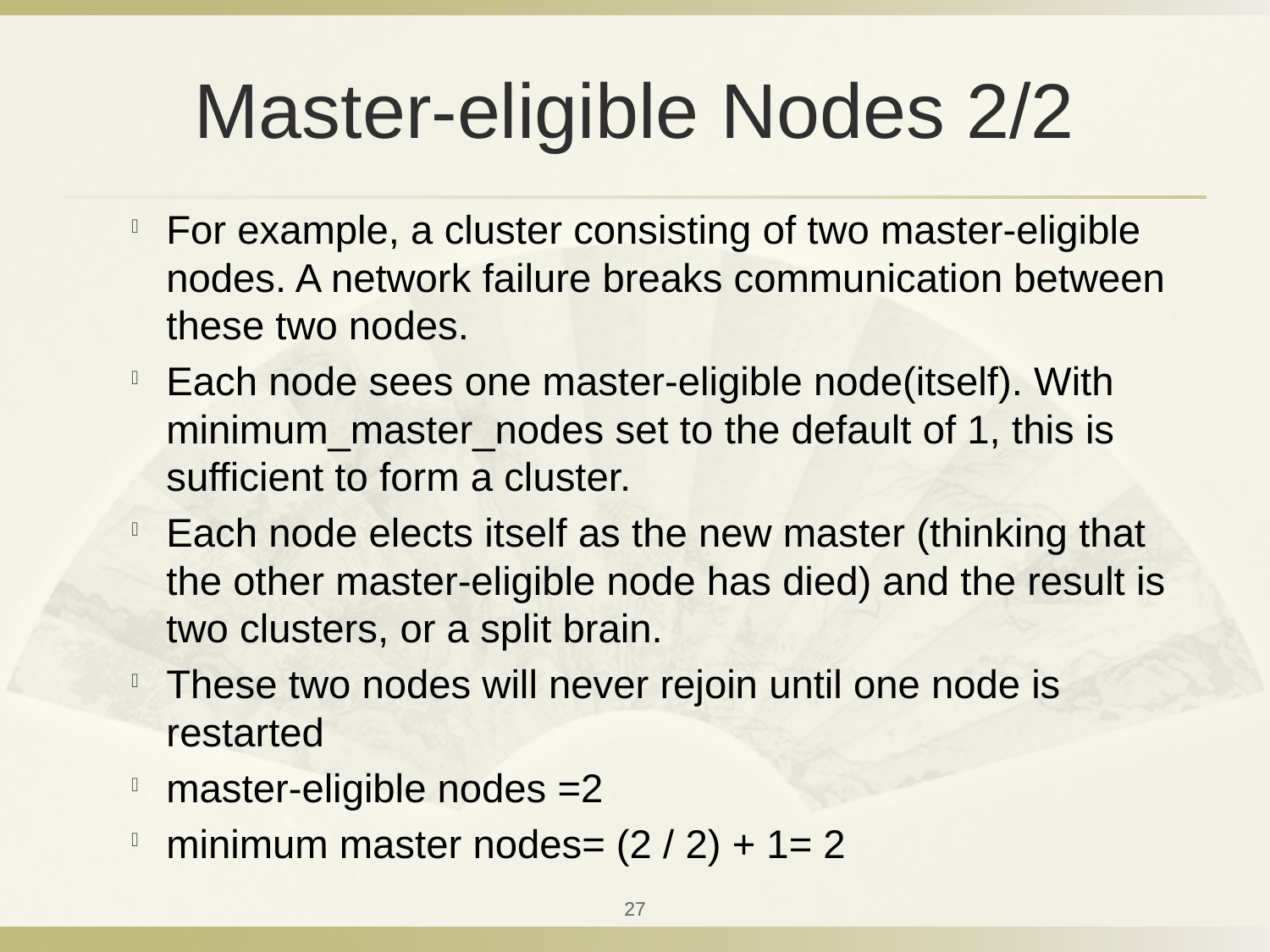

# Master-eligible Nodes 2/2
For example, a cluster consisting of two master-eligible nodes. A network failure breaks communication between these two nodes.
Each node sees one master-eligible node(itself). With minimum_master_nodes set to the default of 1, this is sufficient to form a cluster.
Each node elects itself as the new master (thinking that the other master-eligible node has died) and the result is two clusters, or a split brain.
These two nodes will never rejoin until one node is restarted
master-eligible nodes =2
minimum master nodes= (2 / 2) + 1= 2
27